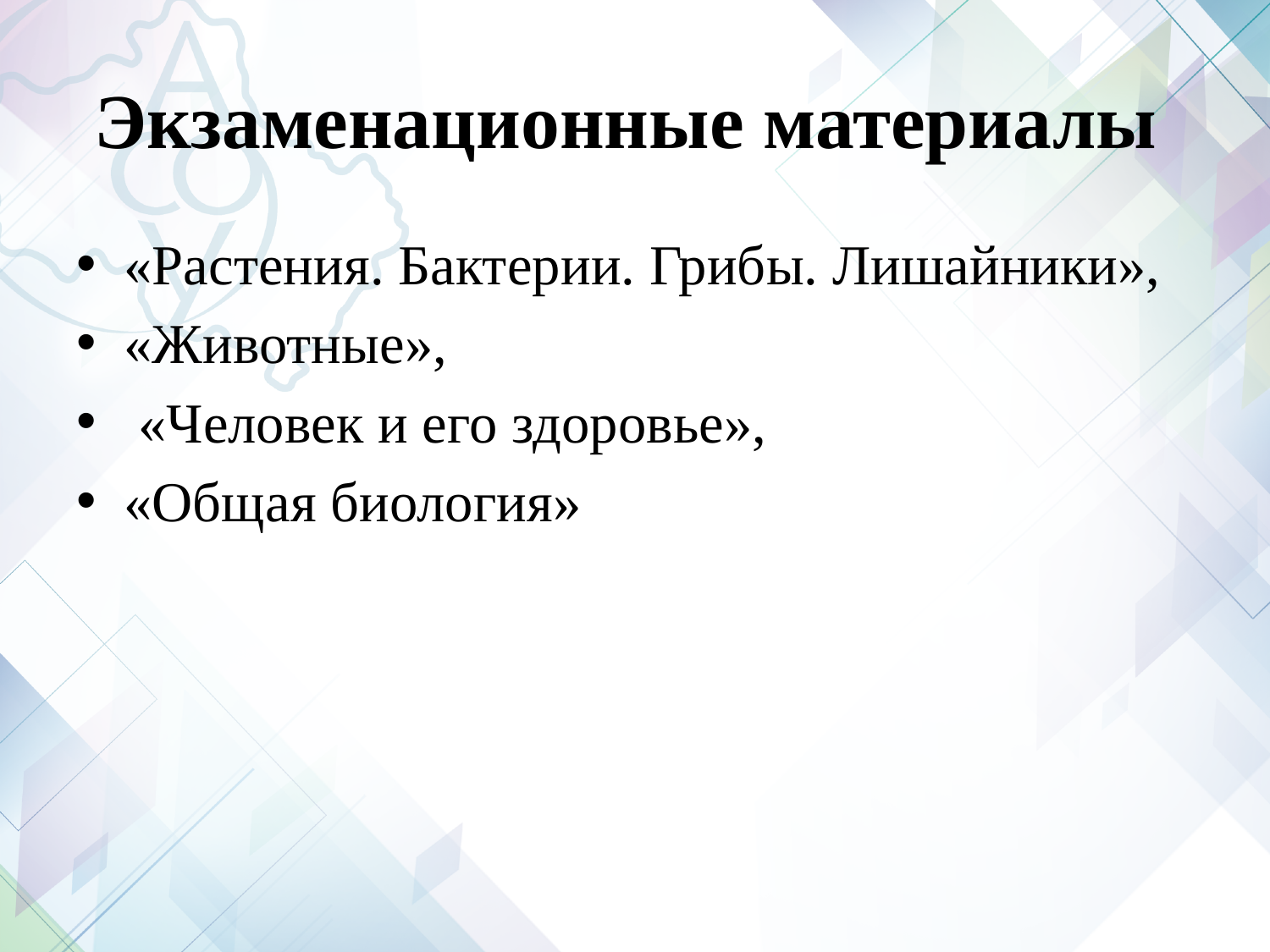

# Экзаменационные материалы
«Растения. Бактерии. Грибы. Лишайники»,
«Животные»,
 «Человек и его здоровье»,
«Общая биология»